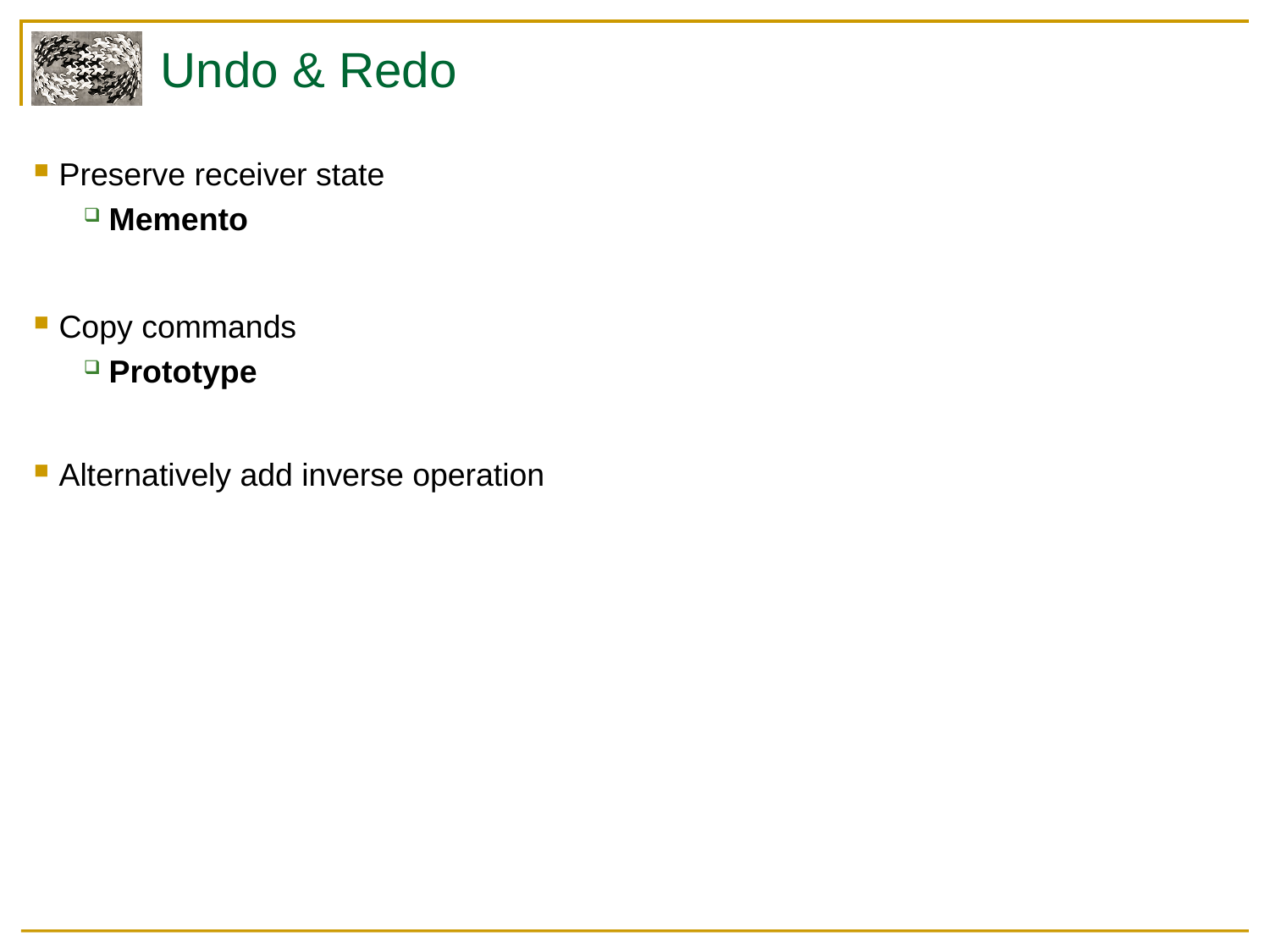

# Undo & Redo
Preserve receiver state
Memento

Copy commands
Prototype

Alternatively add inverse operation